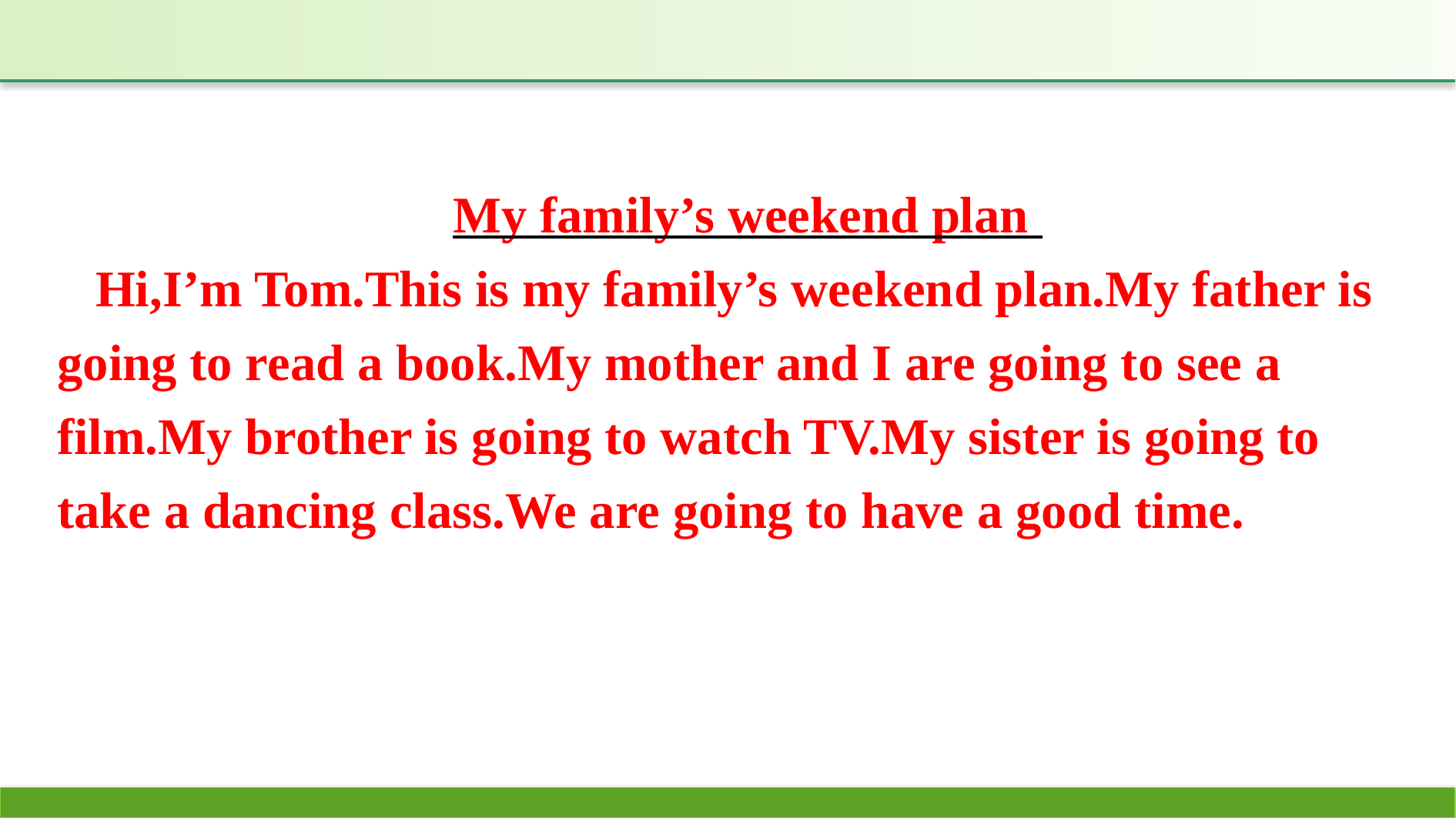

My family’s weekend plan
Hi,I’m Tom.This is my family’s weekend plan.My father is going to read a book.My mother and I are going to see a film.My brother is going to watch TV.My sister is going to take a dancing class.We are going to have a good time.